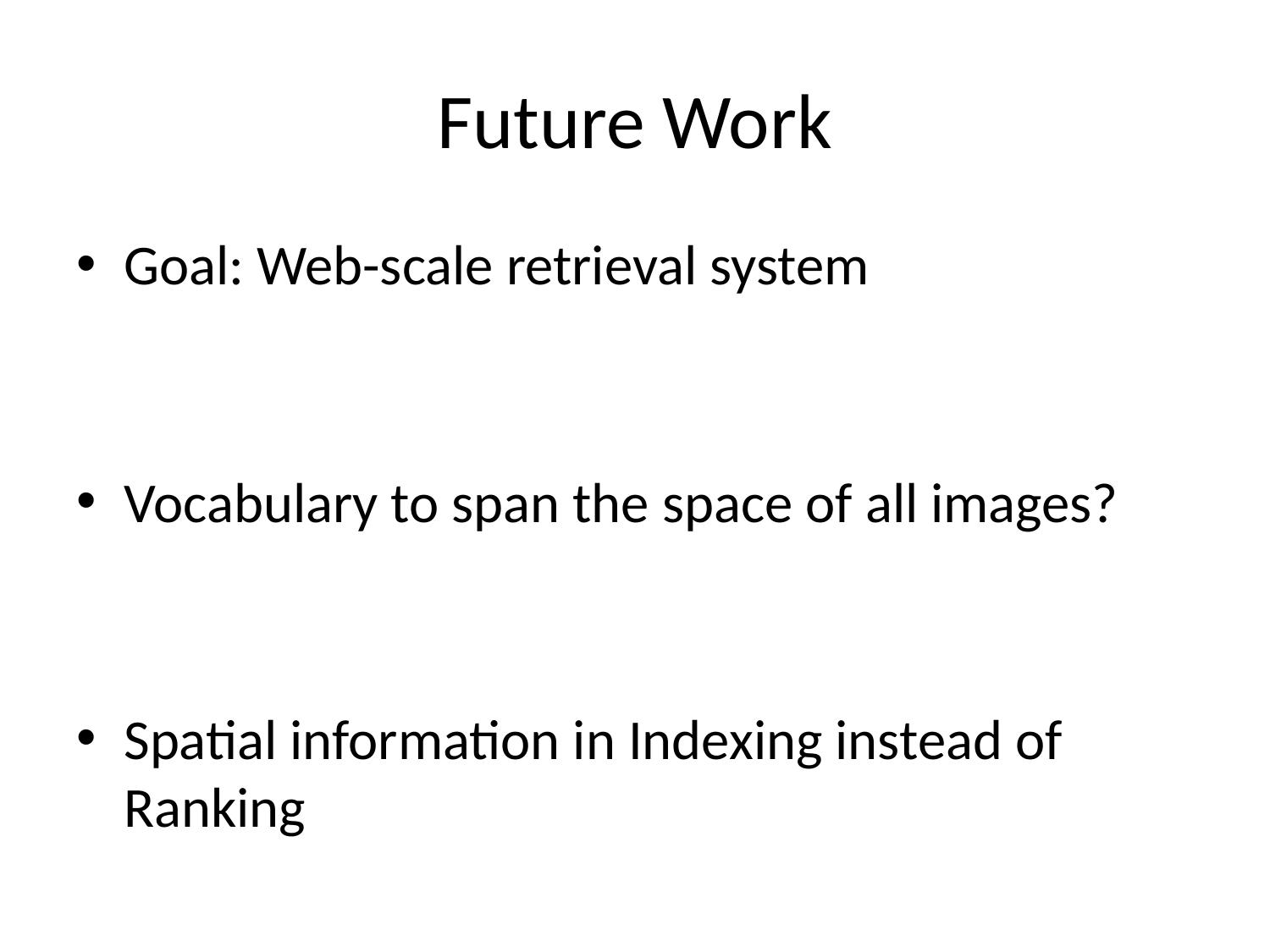

# Future Work
Goal: Web-scale retrieval system

Vocabulary to span the space of all images?

Spatial information in Indexing instead of Ranking